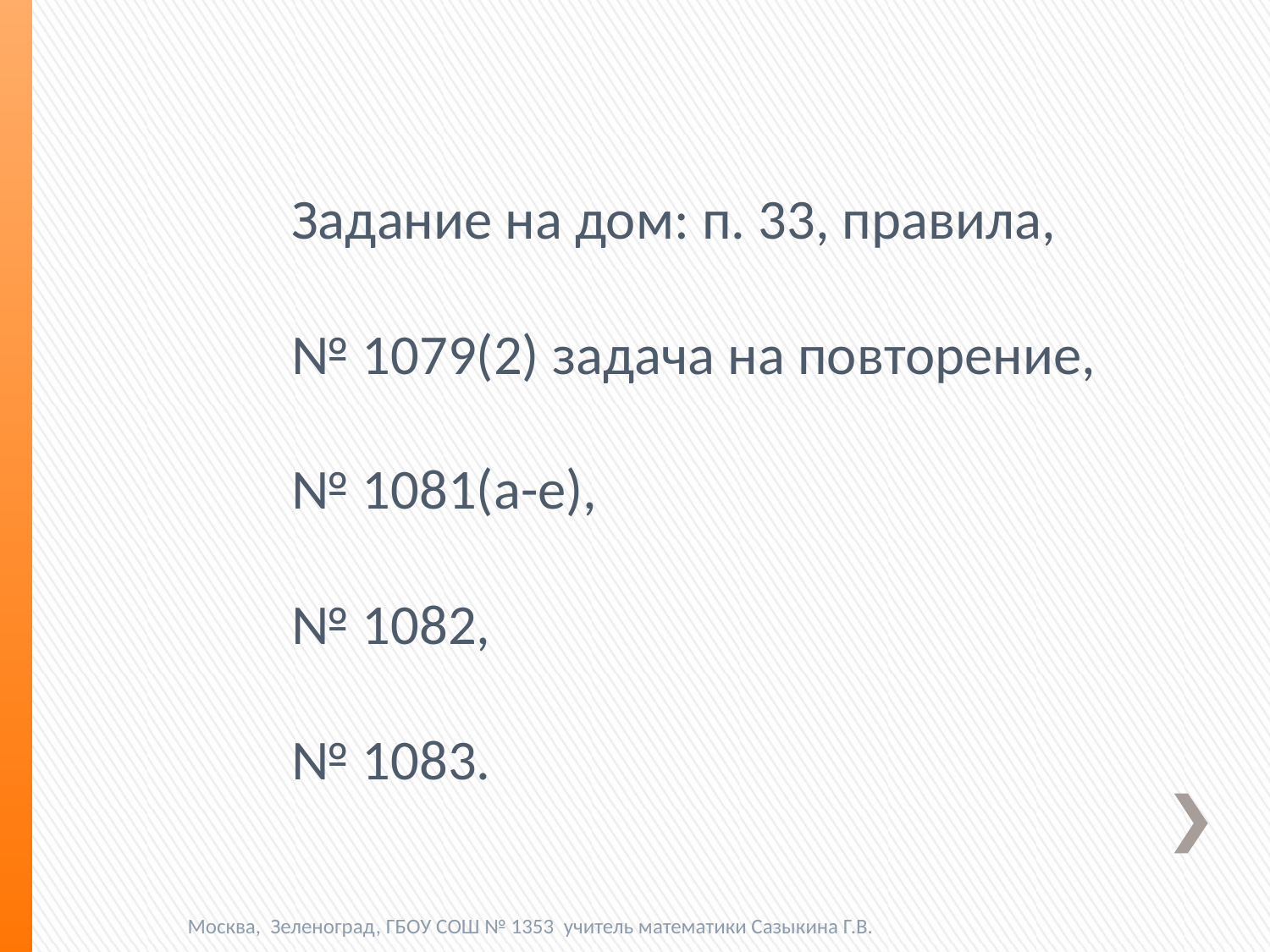

Задание на дом: п. 33, правила,

№ 1079(2) задача на повторение,

№ 1081(а-е),

№ 1082,

№ 1083.
Москва,  Зеленоград, ГБОУ СОШ № 1353  учитель математики Сазыкина Г.В.